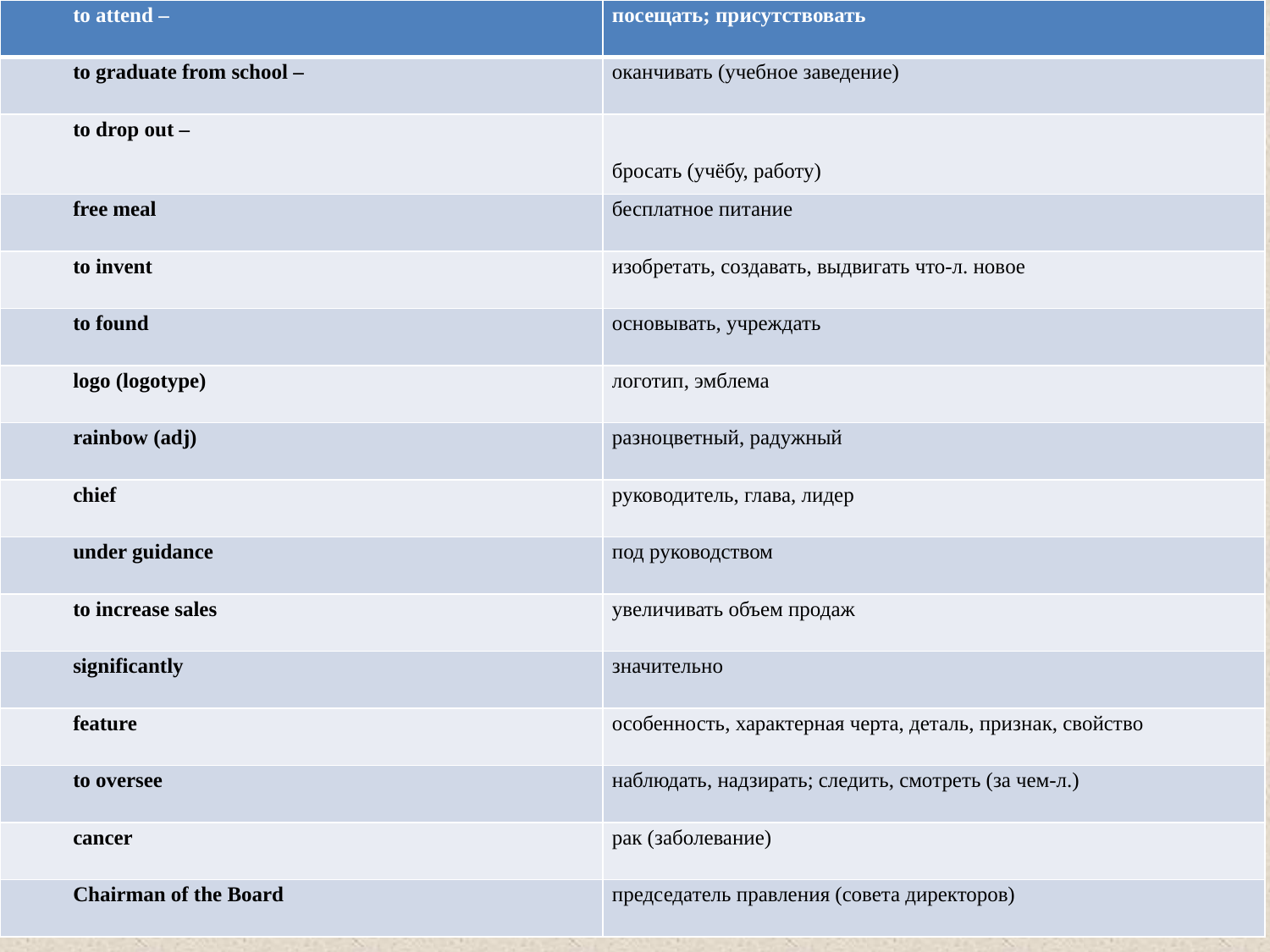

| to attend – | посещать; присутствовать |
| --- | --- |
| to graduate from school – | оканчивать (учебное заведение) |
| to drop out – | бросать (учёбу, работу) |
| free meal | бесплатное питание |
| to invent | изобретать, создавать, выдвигать что-л. новое |
| to found | основывать, учреждать |
| logo (logotype) | логотип, эмблема |
| rainbow (adj) | разноцветный, радужный |
| chief | руководитель, глава, лидер |
| under guidance | под руководством |
| to increase sales | увеличивать объем продаж |
| significantly | значительно |
| feature | особенность, характерная черта, деталь, признак, свойство |
| to oversee | наблюдать, надзирать; следить, смотреть (за чем-л.) |
| cancer | рак (заболевание) |
| Chairman of the Board | председатель правления (совета директоров) |
#